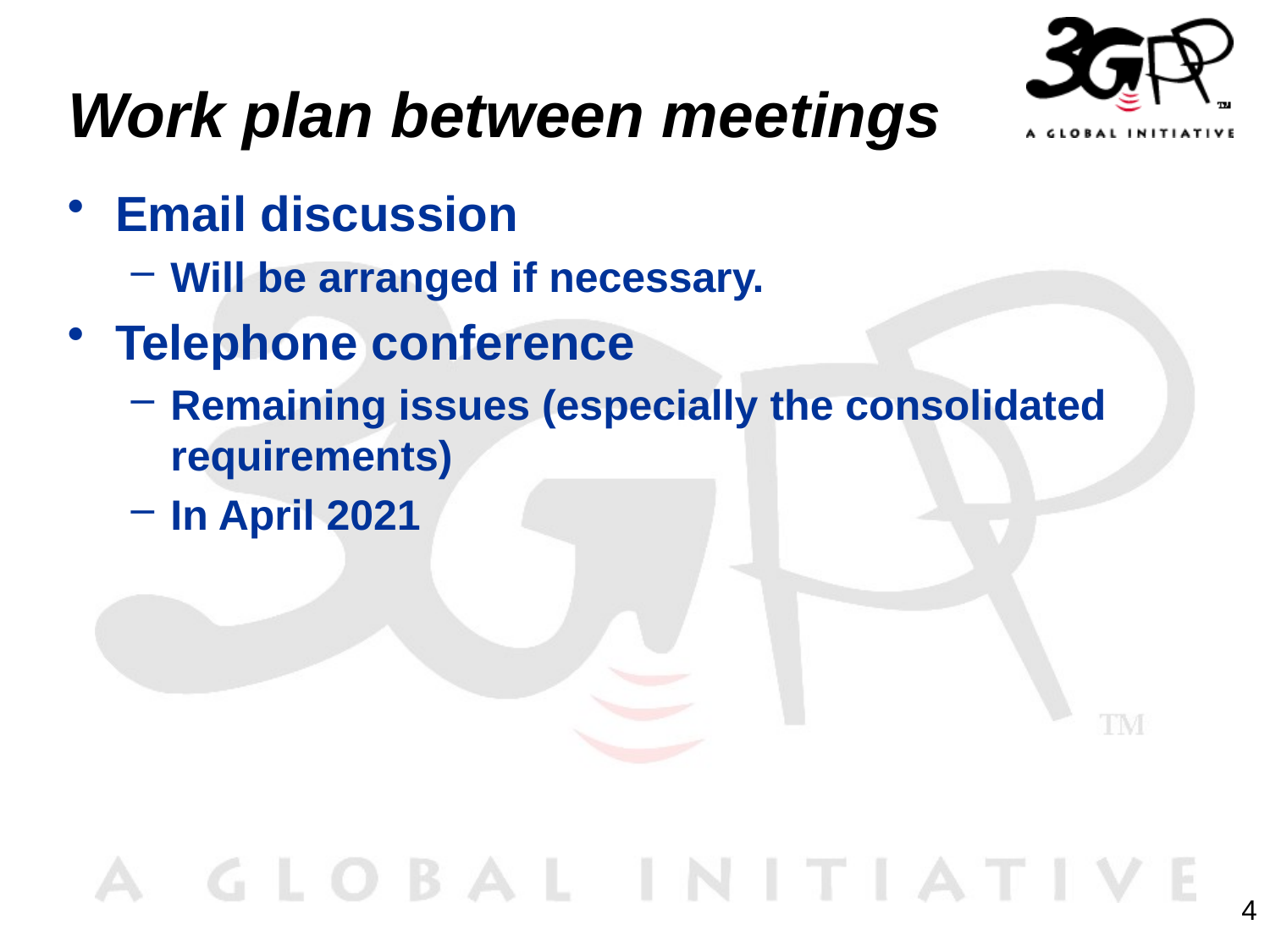

# Work plan between meetings
Email discussion
Will be arranged if necessary.
Telephone conference
Remaining issues (especially the consolidated requirements)
In April 2021

4